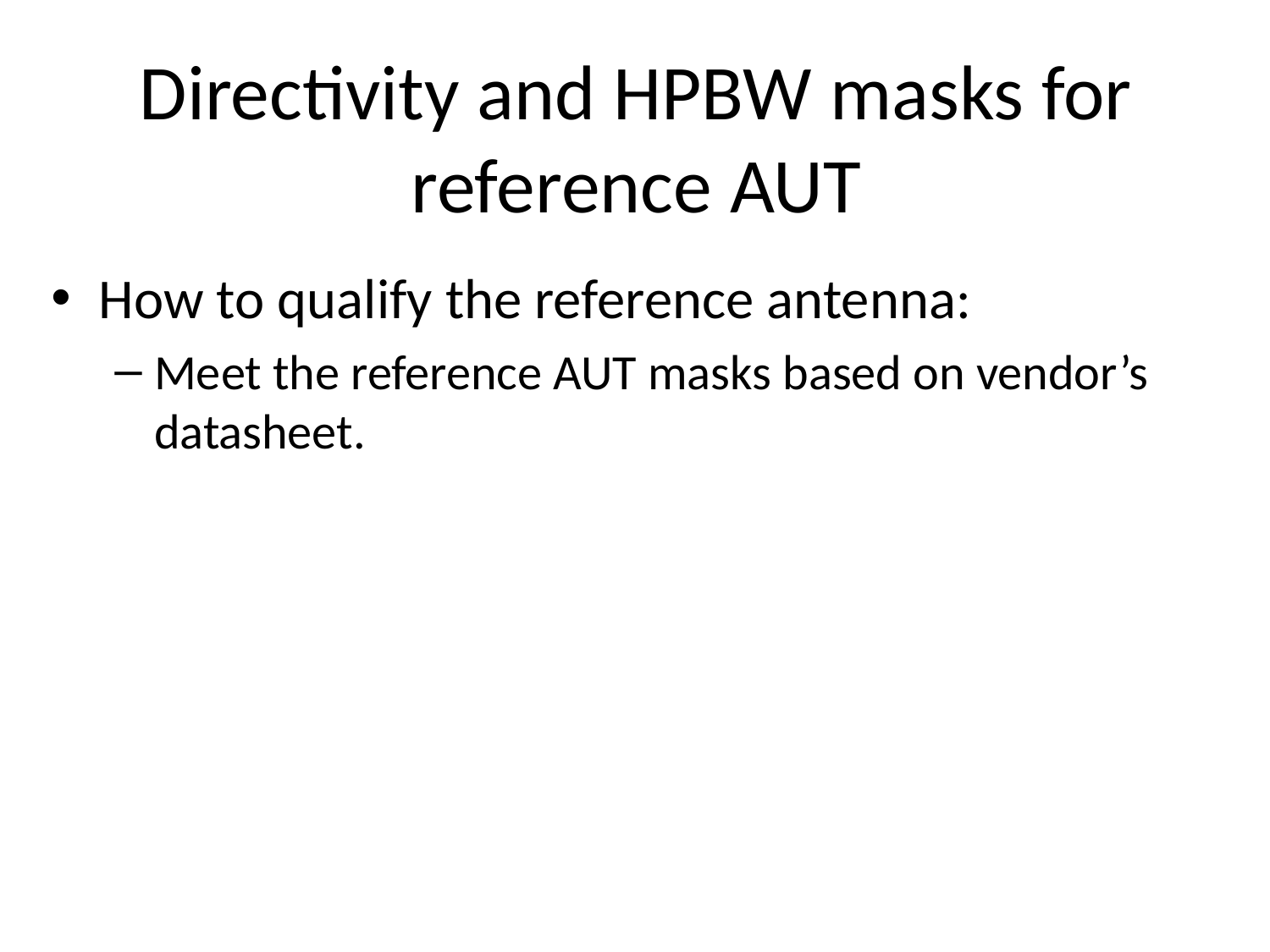

# Directivity and HPBW masks for reference AUT
How to qualify the reference antenna:
Meet the reference AUT masks based on vendor’s datasheet.